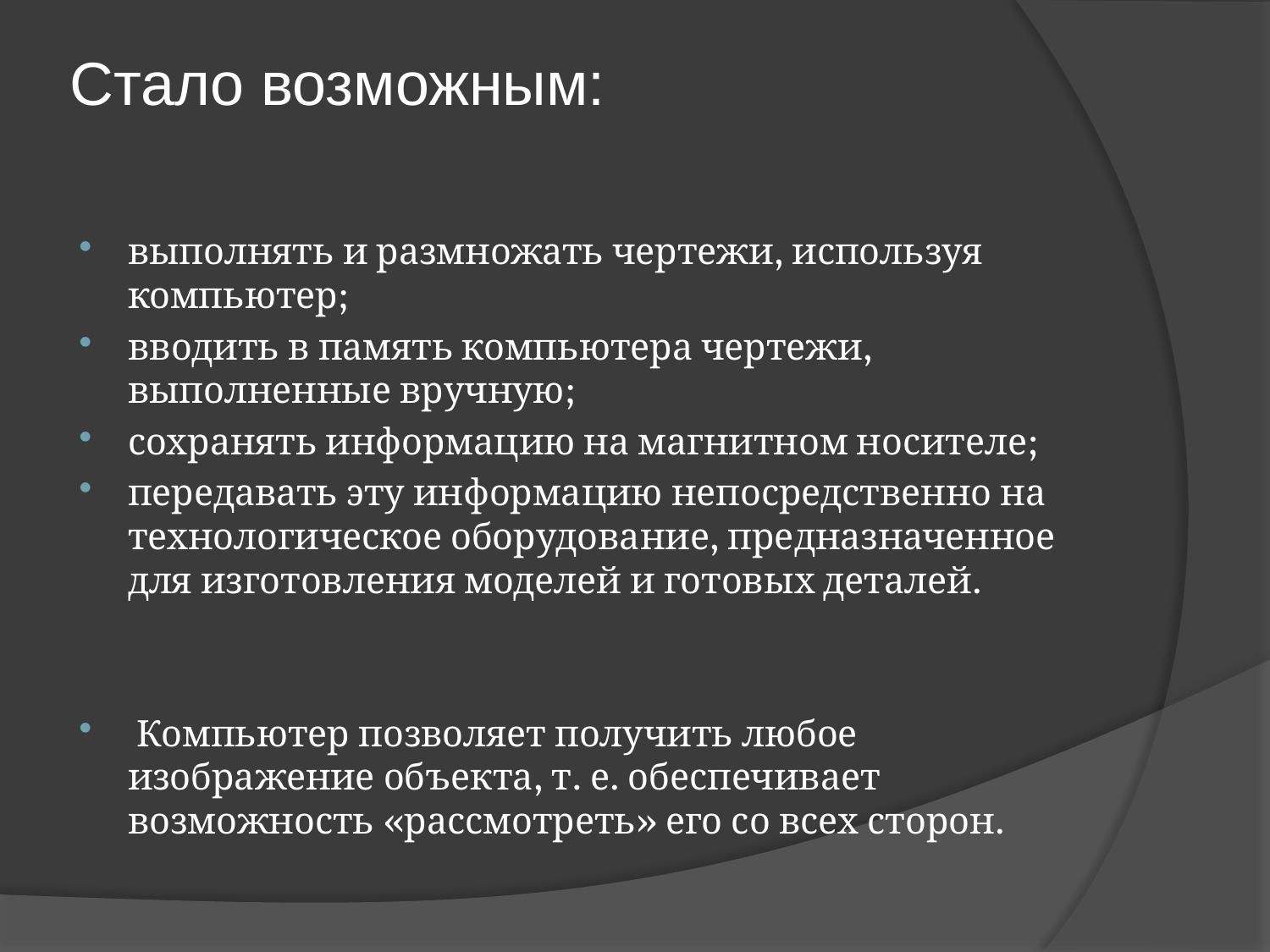

# Стало возможным:
выполнять и размножать чертежи, используя компьютер;
вводить в память компьютера чертежи, выполненные вручную;
сохранять информацию на магнитном носителе;
передавать эту информацию непосредственно на технологическое оборудование, предназначенное для изготовления моделей и готовых деталей.

 Компьютер позволяет получить любое изображение объекта, т. е. обеспечивает возможность «рассмотреть» его со всех сторон.